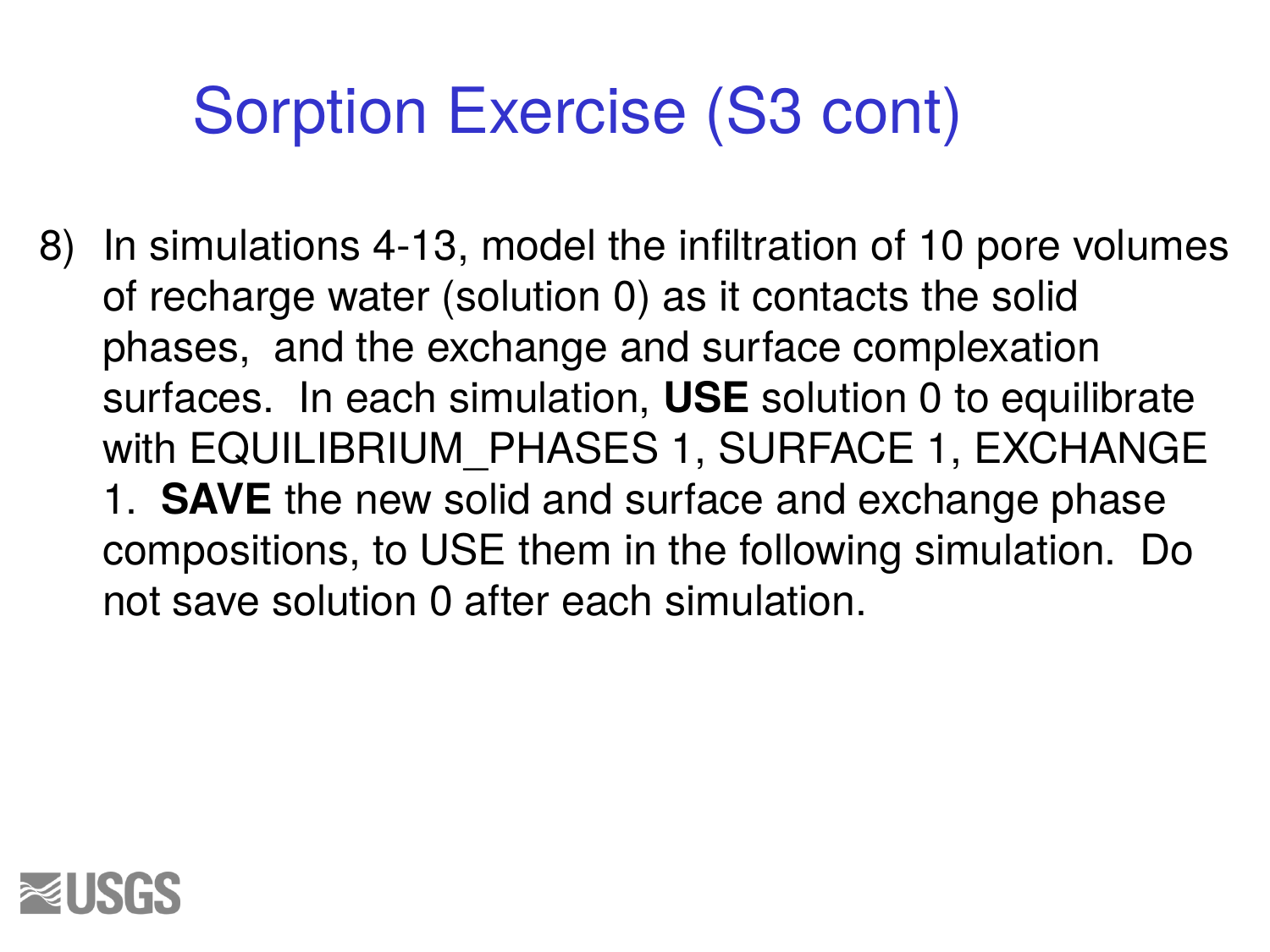

Sorption Exercise (S3 cont)
In simulations 4-13, model the infiltration of 10 pore volumes of recharge water (solution 0) as it contacts the solid phases,  and the exchange and surface complexation surfaces.  In each simulation, USE solution 0 to equilibrate with EQUILIBRIUM_PHASES 1, SURFACE 1, EXCHANGE 1.  SAVE the new solid and surface and exchange phase compositions, to USE them in the following simulation.  Do not save solution 0 after each simulation.